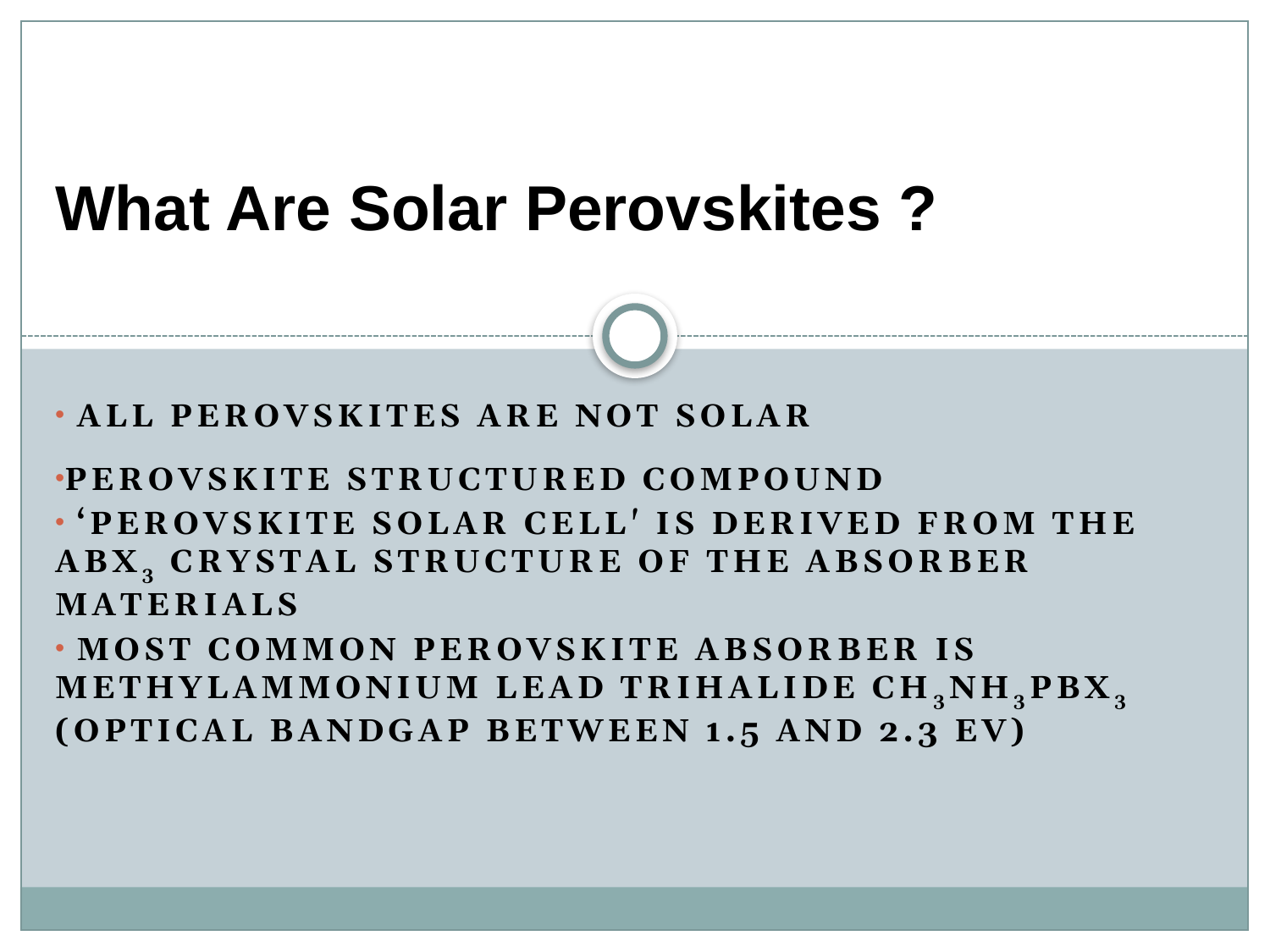

# What Are Solar Perovskites ?
 All perovskites are not solar
Perovskite structured compound
 ‘Perovskite solar cell' is derived from the ABX3 crystal structure of the absorber materials
 Most common perovskite absorber is methylammonium lead trihalide CH3NH3PbX3  (optical bandgap between 1.5 and 2.3 eV)